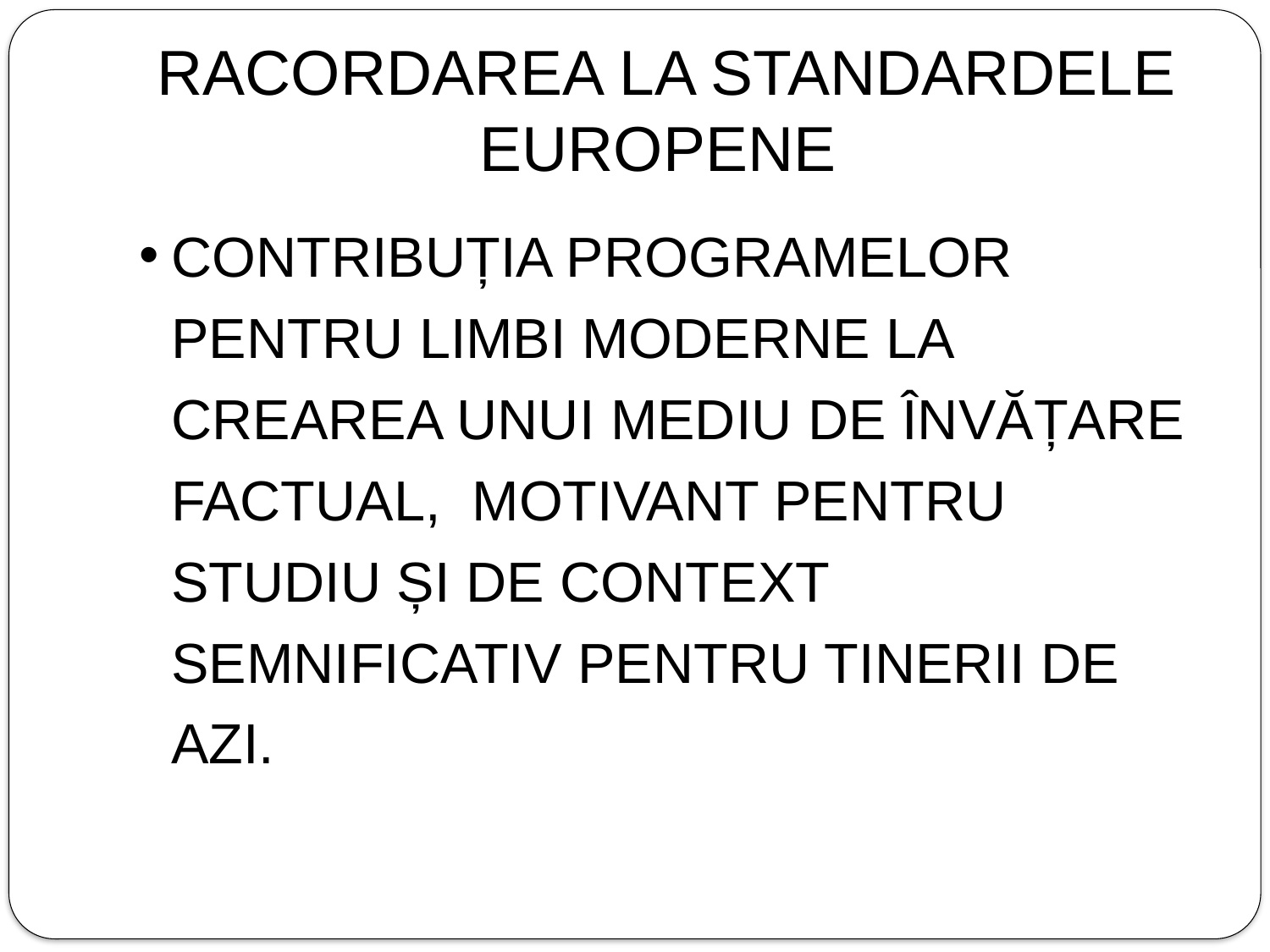

# Racordarea la standardele europene
Contribuția programelor pentru limbi moderne la crearea unui mediu de învățare factual,  motivant pentru studiu și de context semnificativ pentru tinerii de azi.